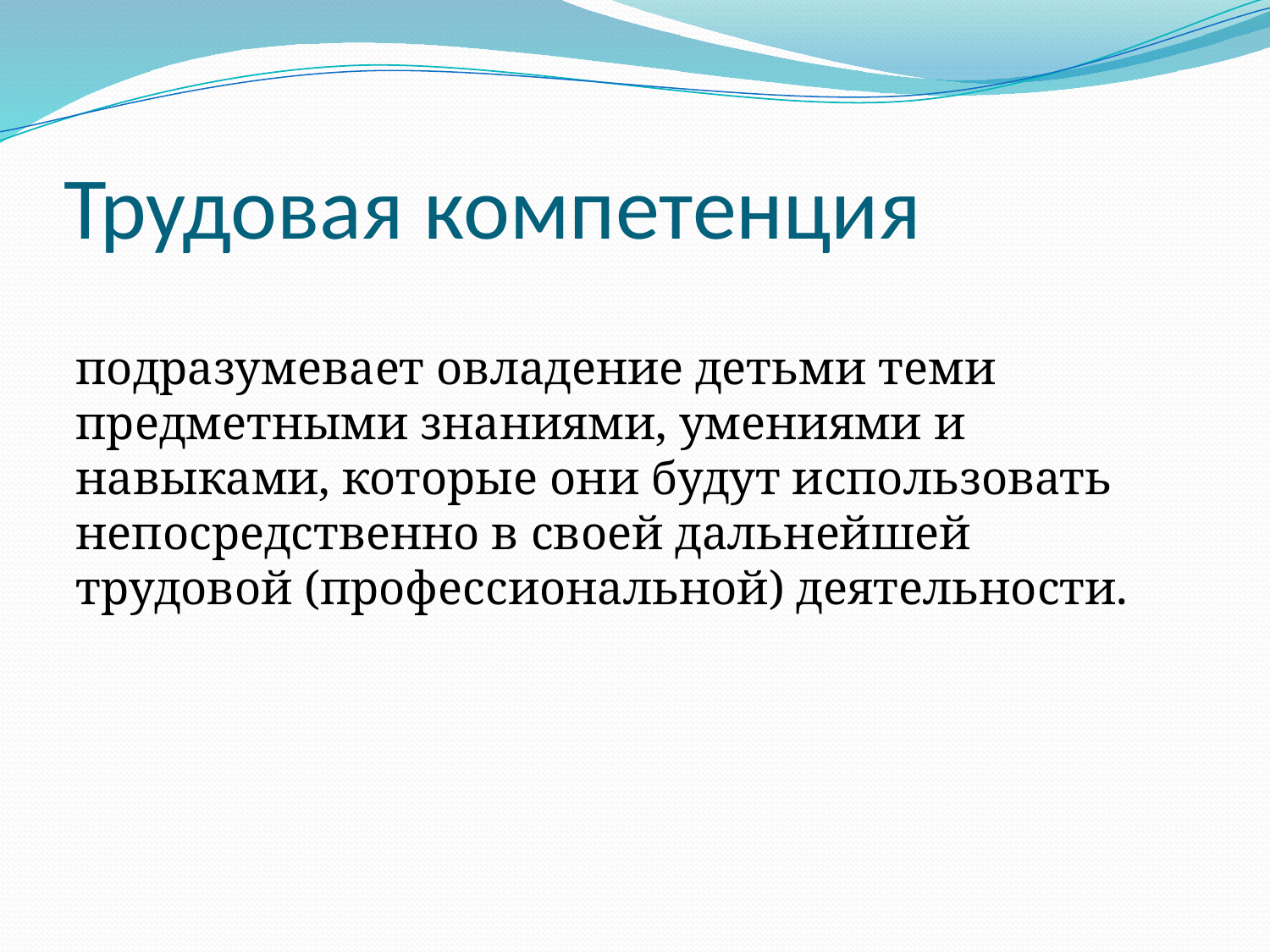

# Трудовая компетенция

подразумевает овладение детьми теми предметными знаниями, умениями и навыками, которые они будут использовать непосредственно в своей дальнейшей трудовой (профессиональной) деятельности.